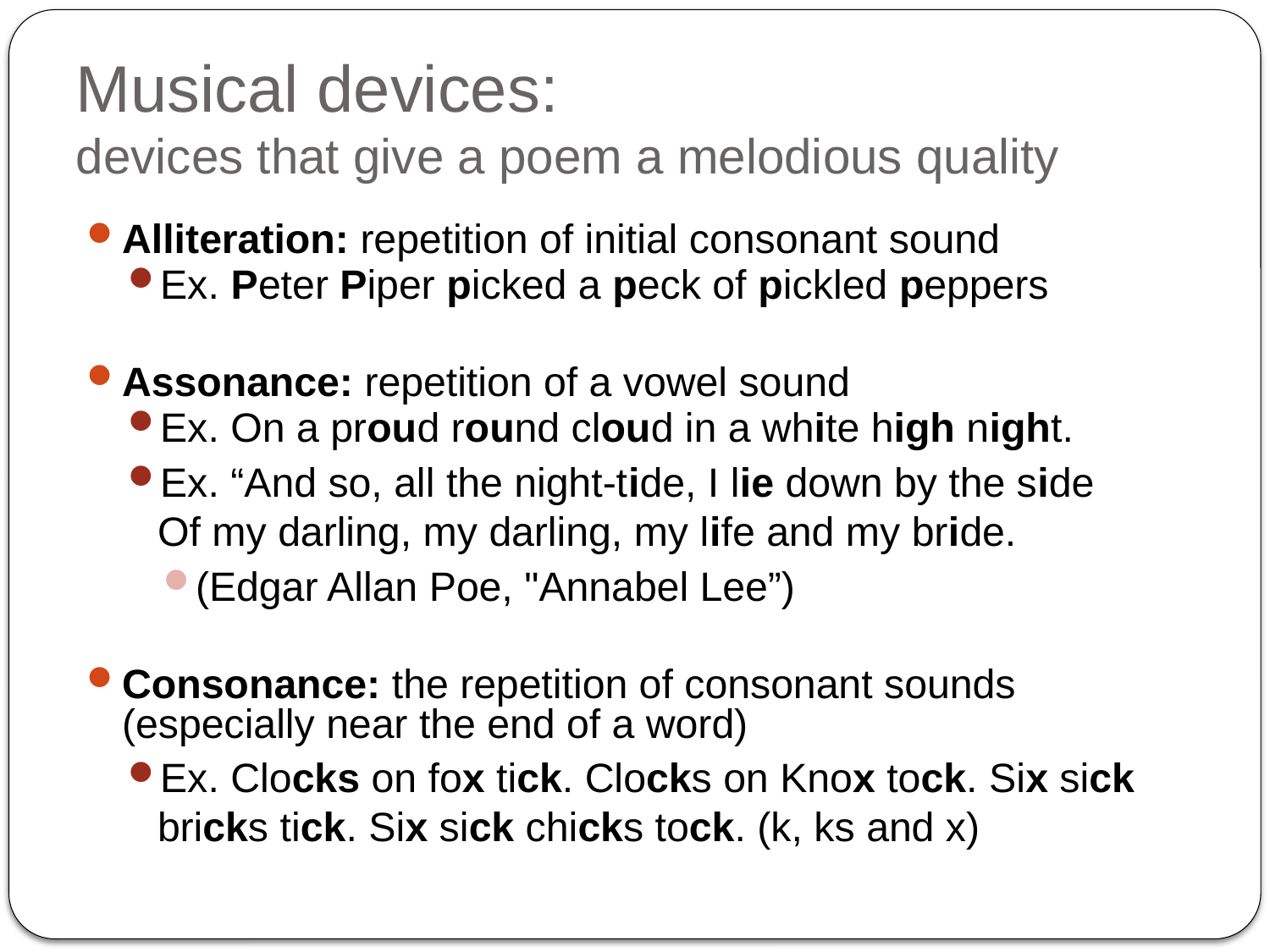

# Musical devices: devices that give a poem a melodious quality

Alliteration: repetition of initial consonant sound
Ex. Peter Piper picked a peck of pickled peppers

Assonance: repetition of a vowel sound
Ex. On a proud round cloud in a white high night.
Ex. “And so, all the night-tide, I lie down by the side
Of my darling, my darling, my life and my bride.
(Edgar Allan Poe, "Annabel Lee”)

Consonance: the repetition of consonant sounds (especially near the end of a word)
Ex. Clocks on fox tick. Clocks on Knox tock. Six sick bricks tick. Six sick chicks tock. (k, ks and x)